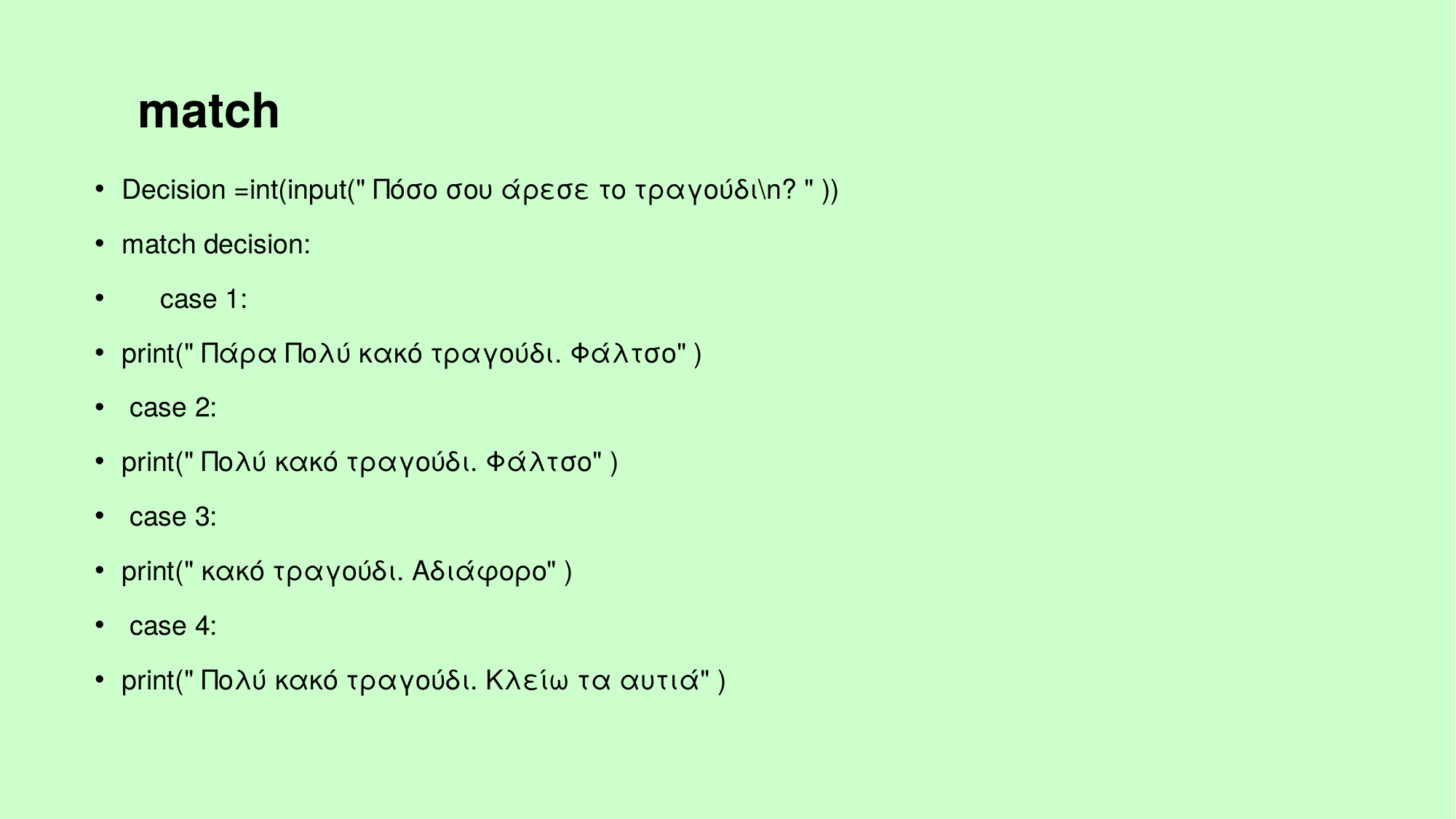

# match
Decision =int(input(" Πόσο σου άρεσε το τραγούδι\n? " ))
match decision:
     case 1:
print(" Πάρα Πολύ κακό τραγούδι. Φάλτσο" )
 case 2:
print(" Πολύ κακό τραγούδι. Φάλτσο" )
 case 3:
print(" κακό τραγούδι. Αδιάφορο" )
 case 4:
print(" Πολύ κακό τραγούδι. Κλείω τα αυτιά" )